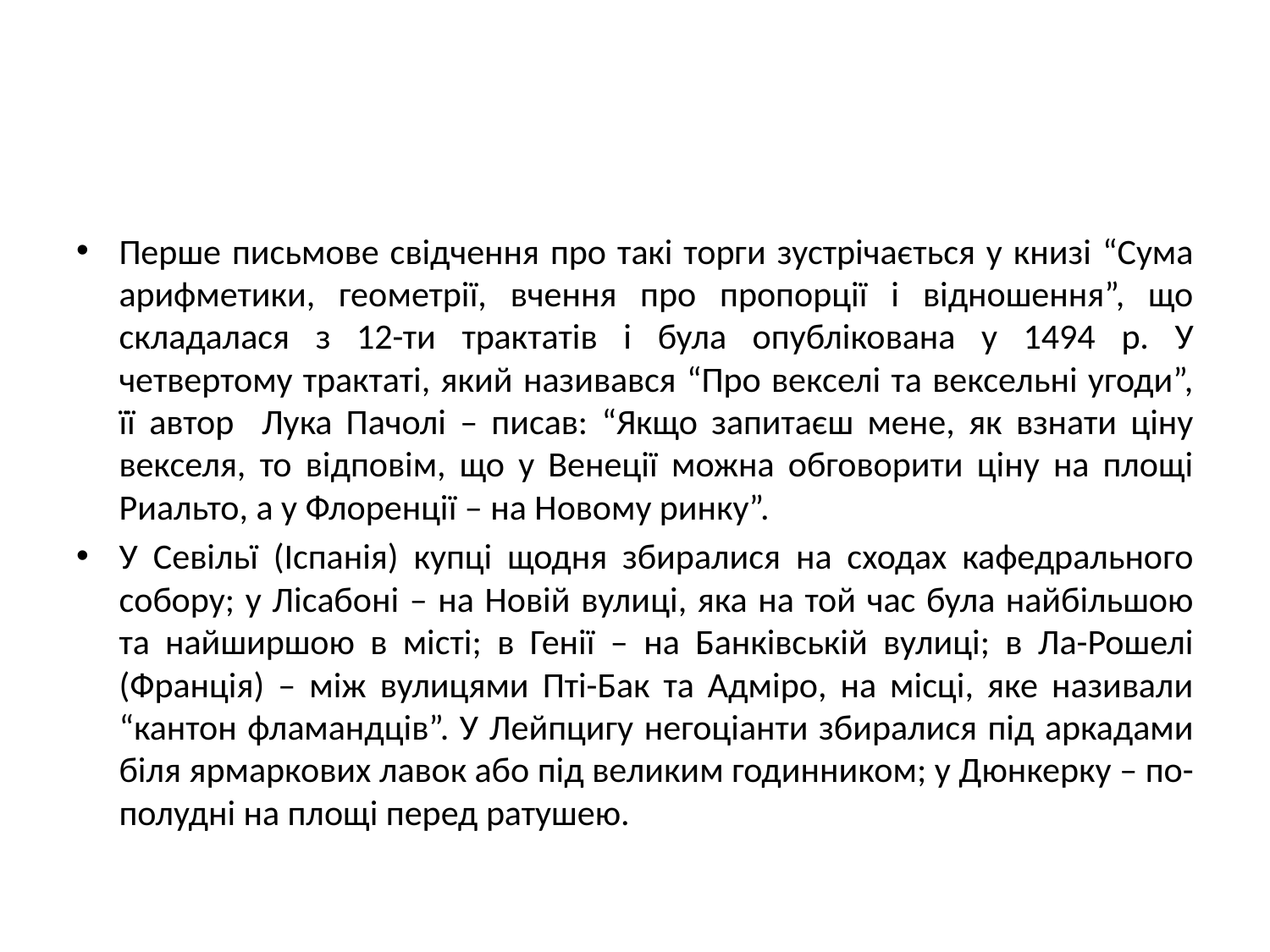

#
Перше письмове свідчення про такі торги зустрічається у книзі “Сума арифметики, геометрії, вчення про пропорції і відношення”, що складалася з 12-ти трактатів і була опублікована у 1494 р. У четвертому трактаті, який називався “Про векселі та вексельні угоди”, її автор  Лука Пачолі – писав: “Якщо запитаєш мене, як взнати ціну векселя, то відповім, що у Венеції можна обговорити ціну на площі Риальто, а у Флоренції – на Новому ринку”.
У Севільї (Іспанія) купці щодня збиралися на сходах кафедрального собору; у Лісабоні – на Новій вулиці, яка на той час була найбільшою та найширшою в місті; в Генії – на Банківській вулиці; в Ла-Рошелі (Франція) – між вулицями Пті-Бак та Адміро, на місці, яке називали “кантон фламандців”. У Лейпцигу негоціанти збиралися під аркадами біля ярмаркових лавок або під великим годинником; у Дюнкерку – по- полудні на площі перед ратушею.